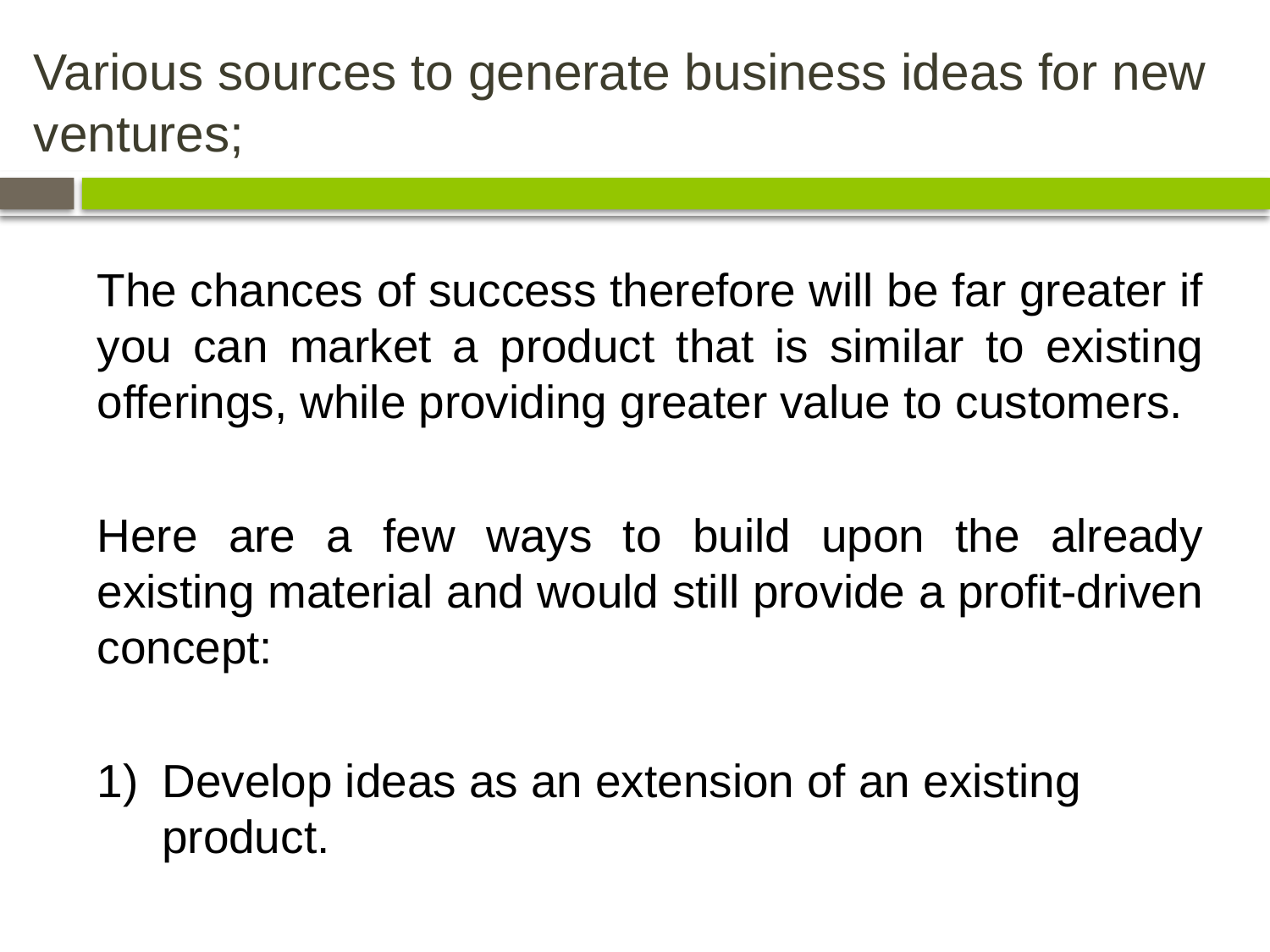

# Various sources to generate business ideas for new ventures;
The chances of success therefore will be far greater if you can market a product that is similar to existing offerings, while providing greater value to customers.

Here are a few ways to build upon the already existing material and would still provide a profit-driven concept:

Develop ideas as an extension of an existing product.